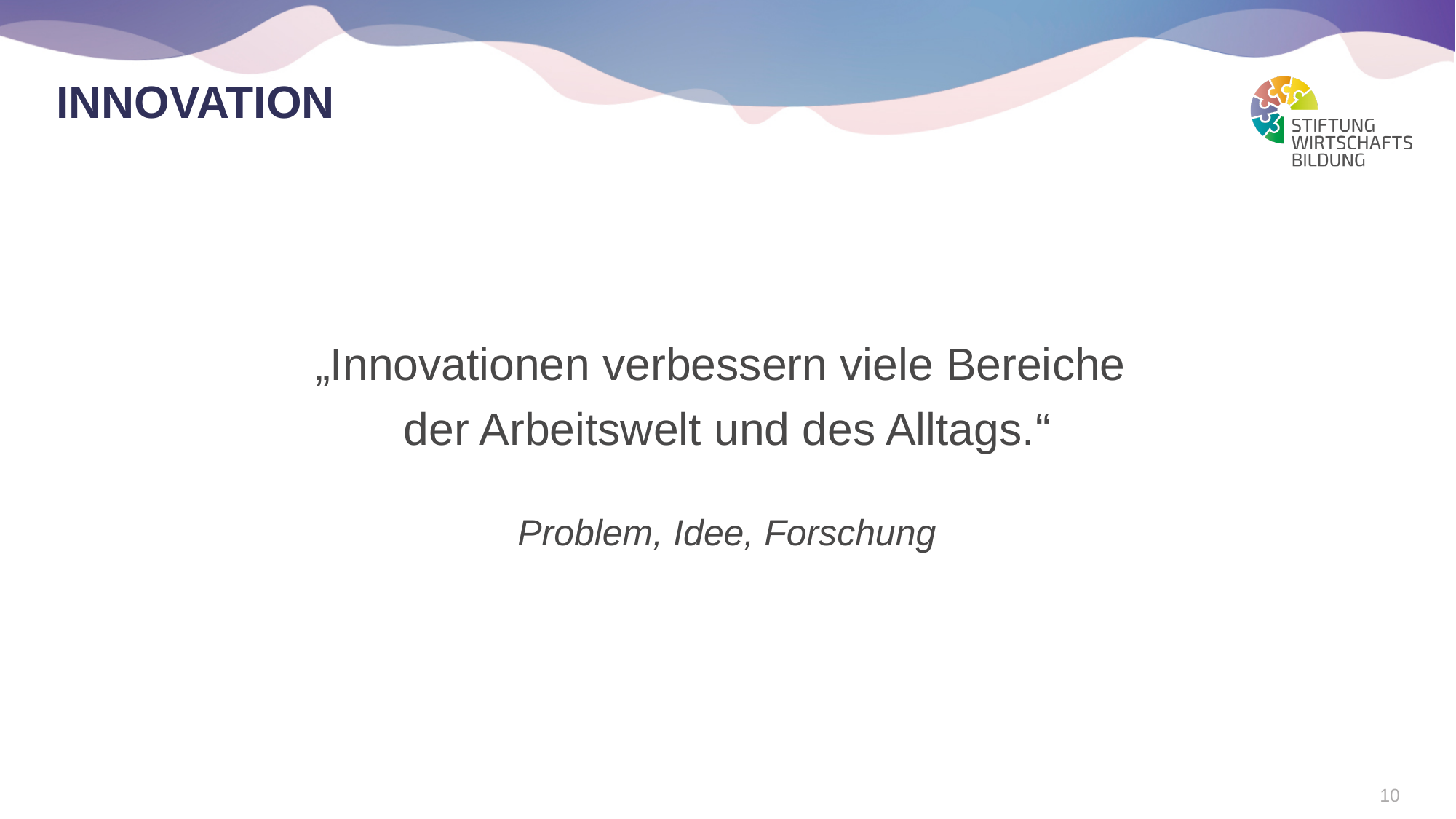

# Innovation

„Innovationen verbessern viele Bereiche
der Arbeitswelt und des Alltags.“

Problem, Idee, Forschung
10